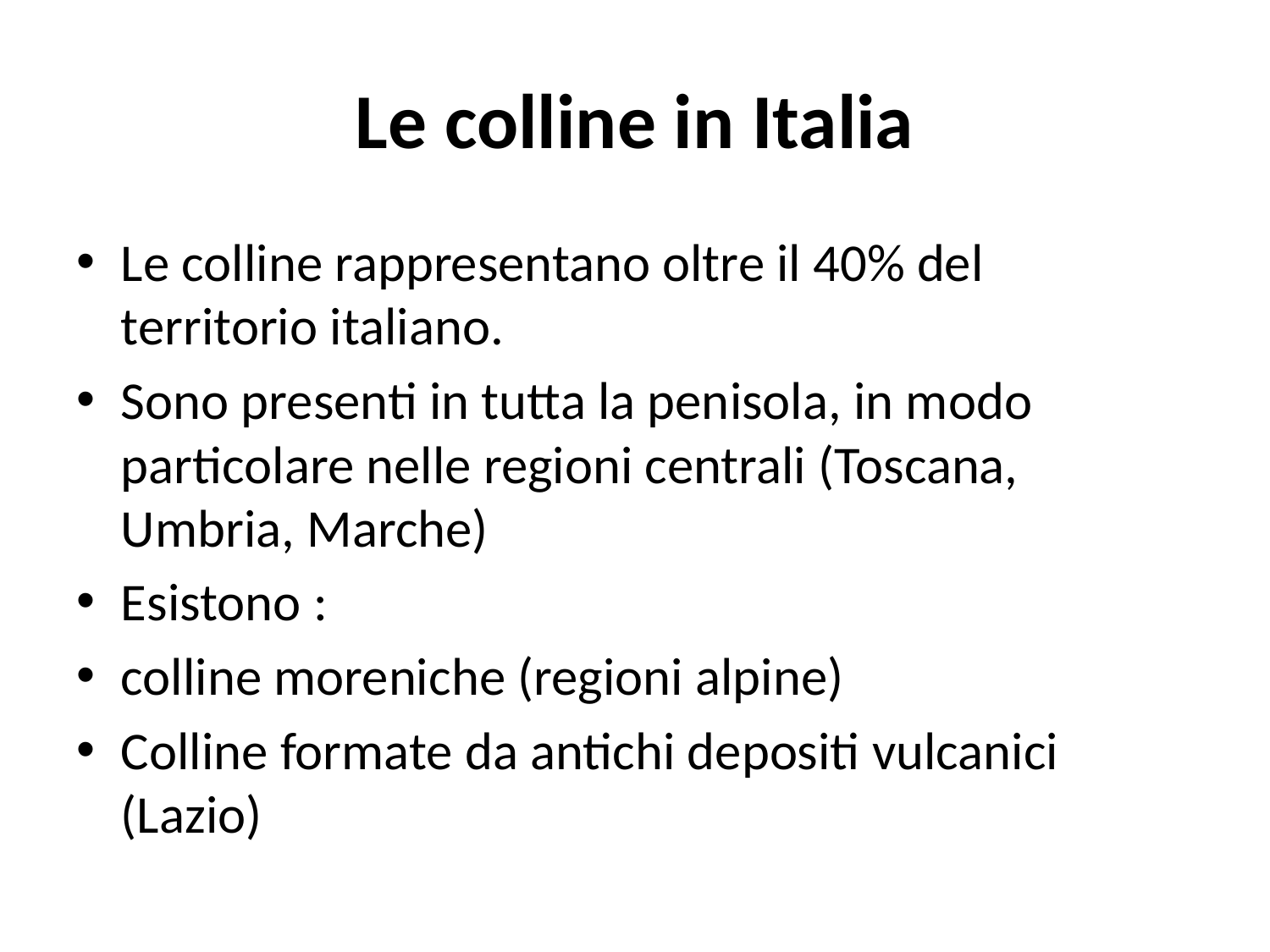

# Le colline in Italia
Le colline rappresentano oltre il 40% del territorio italiano.
Sono presenti in tutta la penisola, in modo particolare nelle regioni centrali (Toscana, Umbria, Marche)
Esistono :
colline moreniche (regioni alpine)
Colline formate da antichi depositi vulcanici (Lazio)